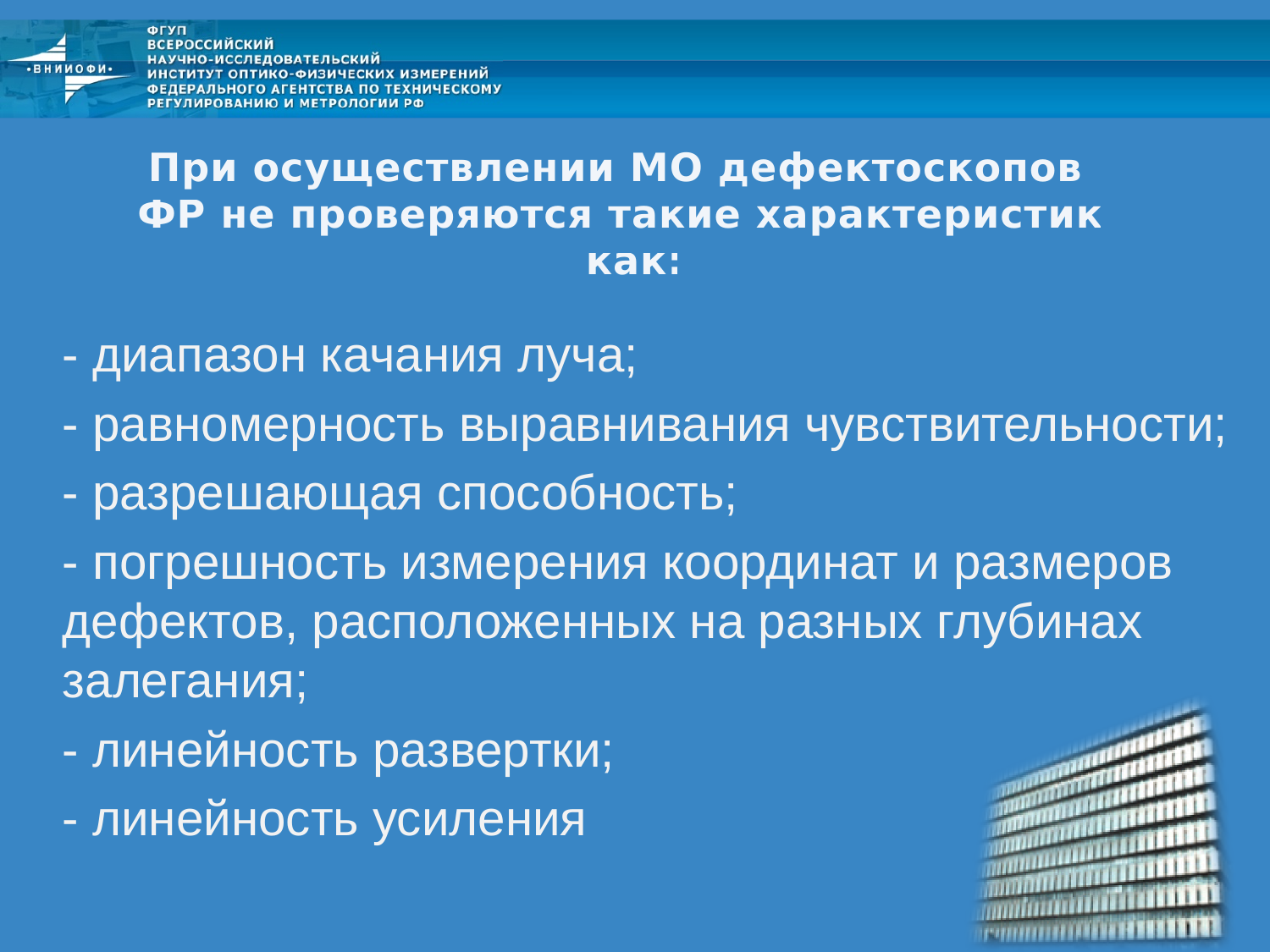

# При осуществлении МО дефектоскопов с ФР не проверяются такие характеристики как:
- диапазон качания луча;
- равномерность выравнивания чувствительности;
- разрешающая способность;
- погрешность измерения координат и размеров дефектов, расположенных на разных глубинах залегания;
- линейность развертки;
- линейность усиления